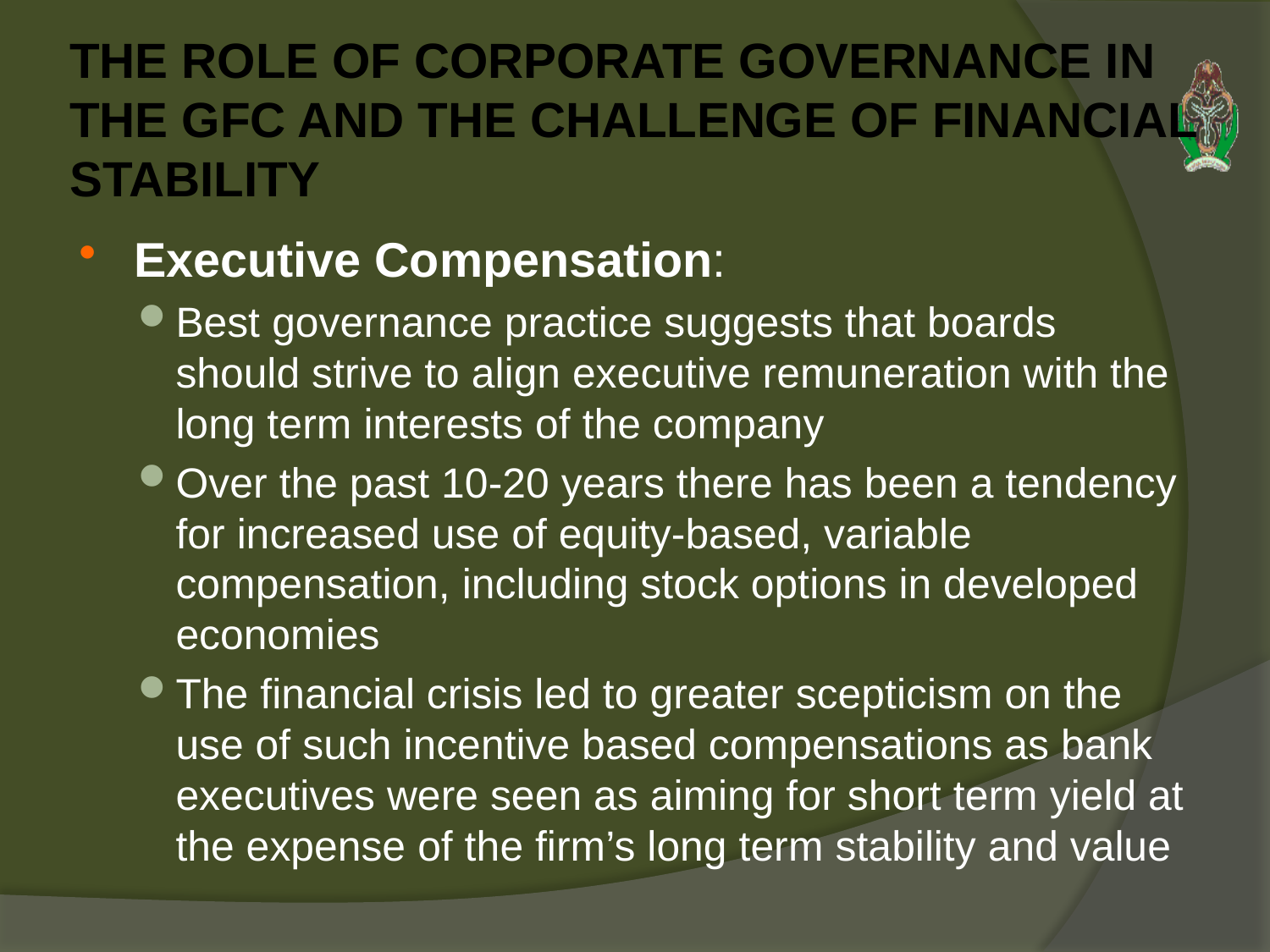

# THE ROLE OF CORPORATE GOVERNANCE IN THE GFC AND THE CHALLENGE OF FINANCIAL STABILITY
Executive Compensation:
Best governance practice suggests that boards should strive to align executive remuneration with the long term interests of the company
Over the past 10-20 years there has been a tendency for increased use of equity-based, variable compensation, including stock options in developed economies
The financial crisis led to greater scepticism on the use of such incentive based compensations as bank executives were seen as aiming for short term yield at the expense of the firm’s long term stability and value